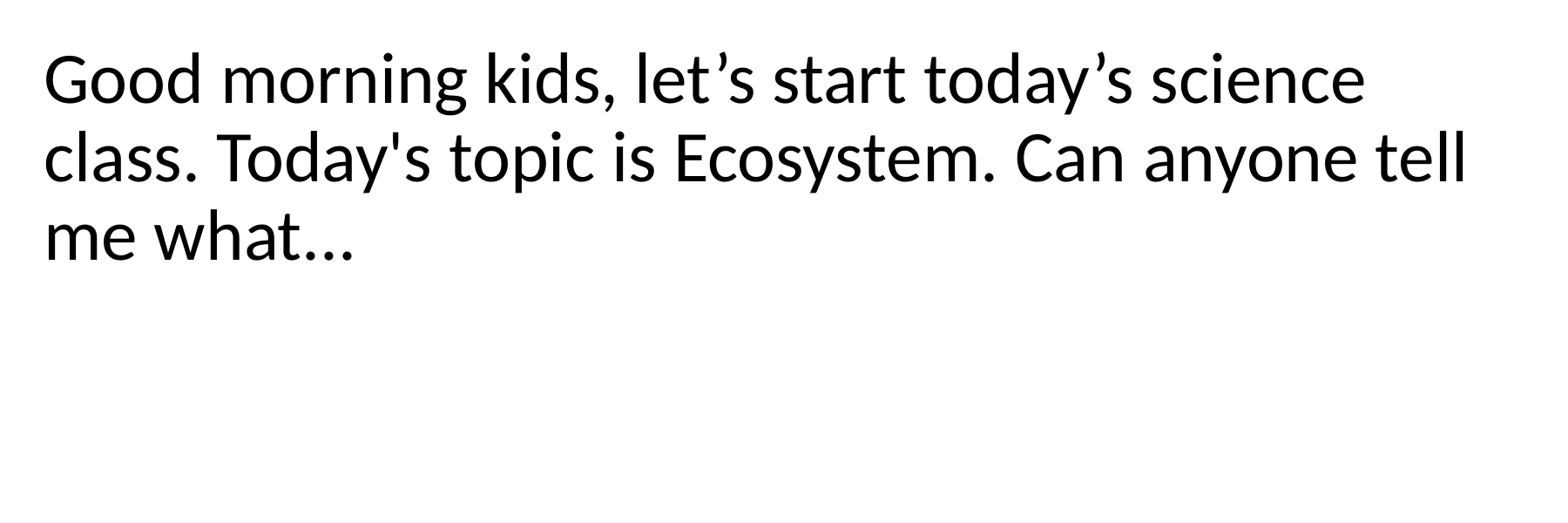

Good morning kids, let’s start today’s science class. Today's topic is Ecosystem. Can anyone tell me what...